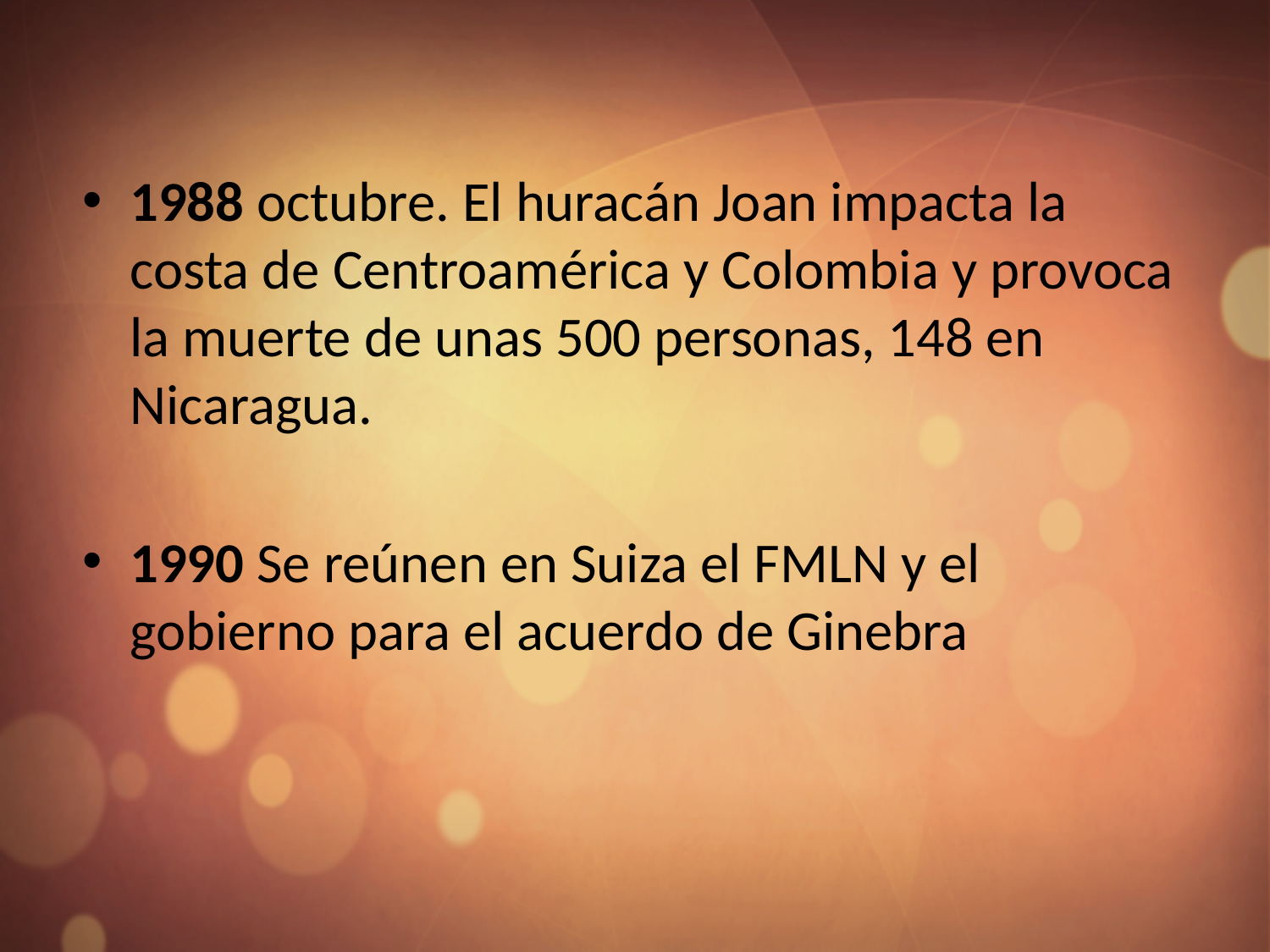

1988 octubre. El huracán Joan impacta la costa de Centroamérica y Colombia y provoca la muerte de unas 500 personas, 148 en Nicaragua.

1990 Se reúnen en Suiza el FMLN y el gobierno para el acuerdo de Ginebra